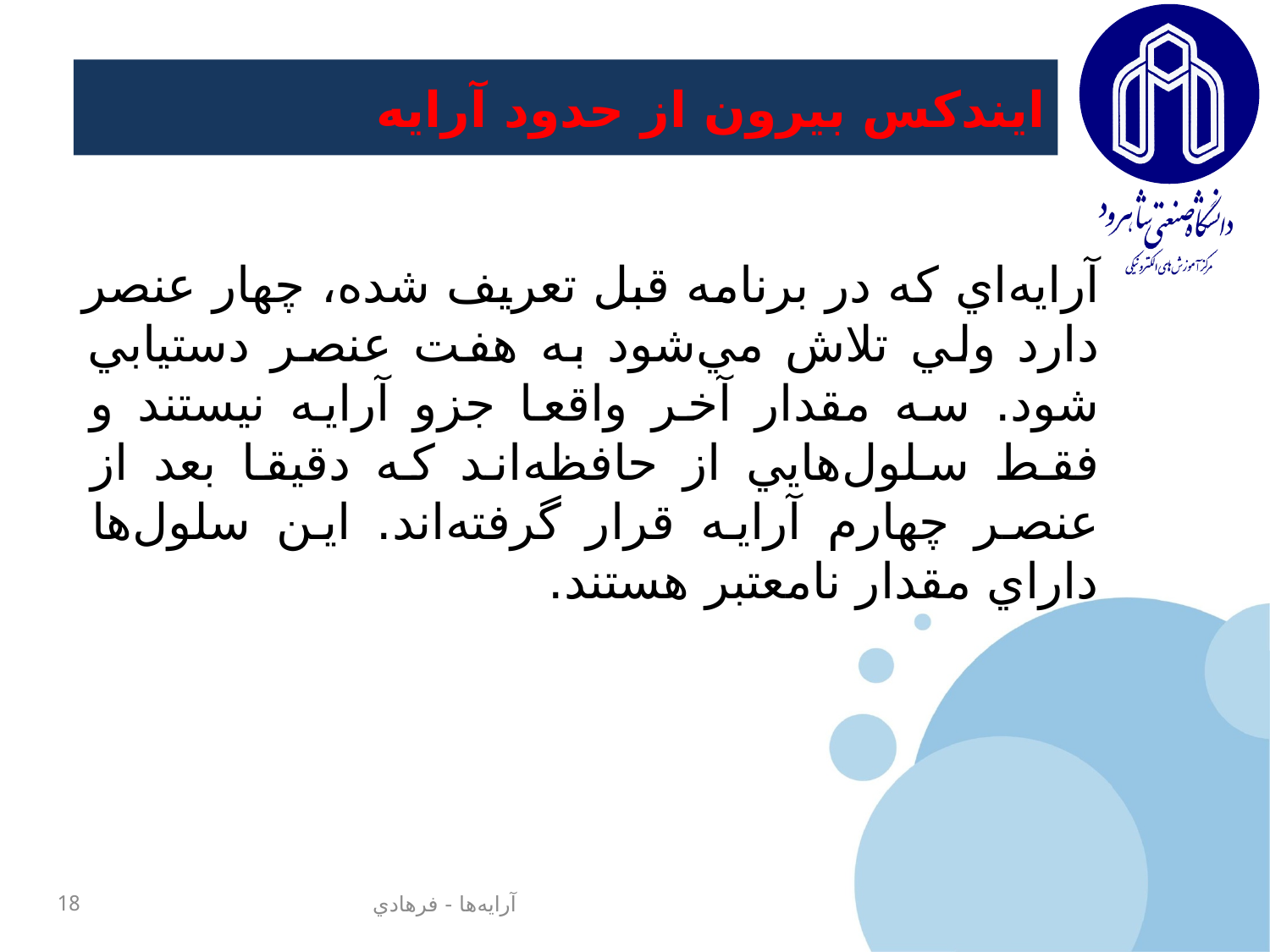

# ايندكس بيرون از حدود آرايه‌
آرايه‌اي که در برنامه قبل تعريف شده، چهار عنصر دارد ولي تلاش مي‌شود به هفت عنصر دستيابي شود. سه مقدار آخر واقعا جزو آرايه نيستند و فقط سلول‌هايي از حافظه‌اند که دقيقا بعد از عنصر چهارم آرايه قرار گرفته‌اند. اين سلول‌ها داراي مقدار نامعتبر هستند.
18
آرايه‌ها - فرهادي